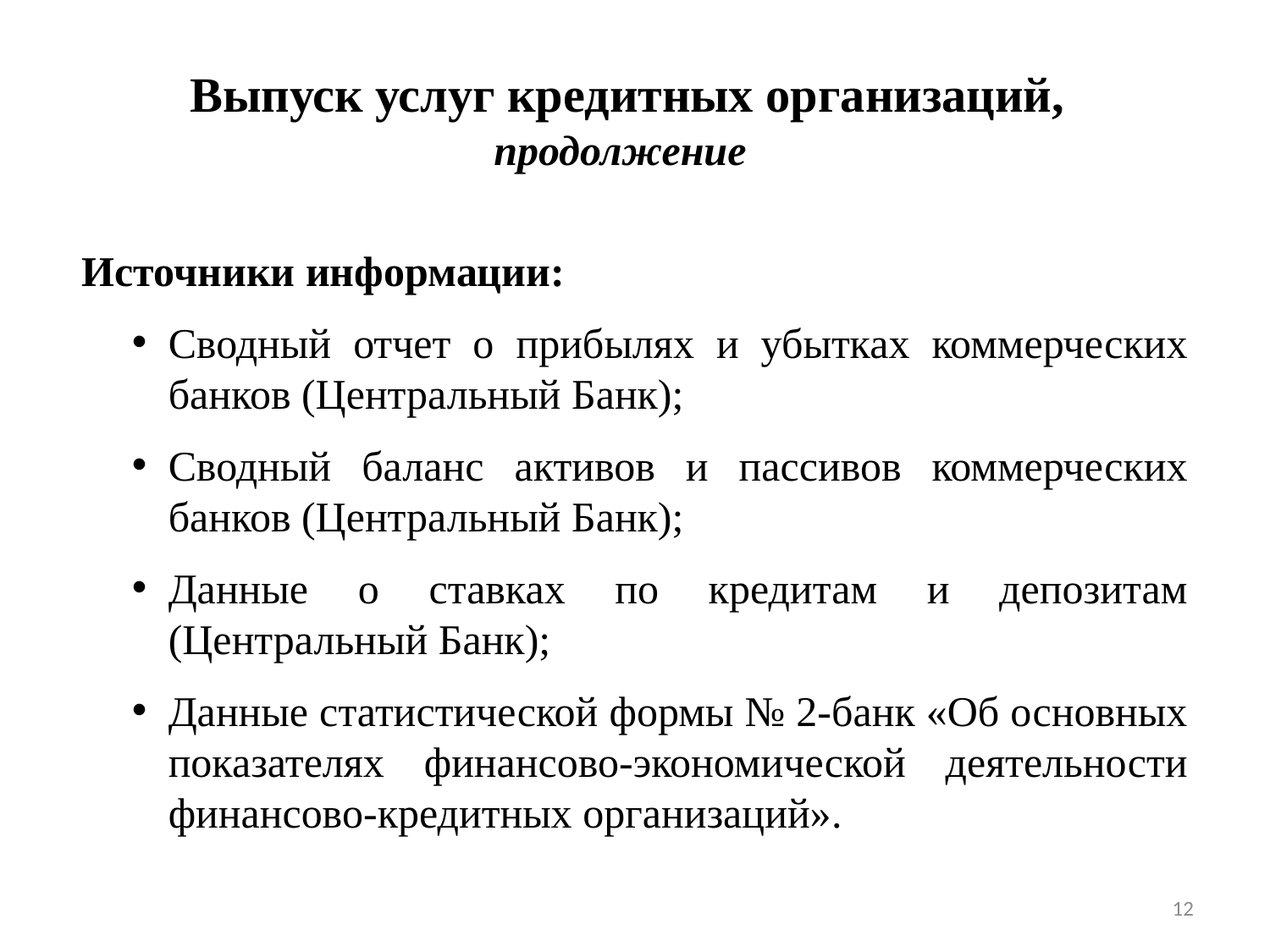

Выпуск услуг кредитных организаций, продолжение
Источники информации:
Сводный отчет о прибылях и убытках коммерческих банков (Центральный Банк);
Сводный баланс активов и пассивов коммерческих банков (Центральный Банк);
Данные о ставках по кредитам и депозитам (Центральный Банк);
Данные статистической формы № 2-банк «Об основных показателях финансово-экономической деятельности финансово-кредитных организаций».
12